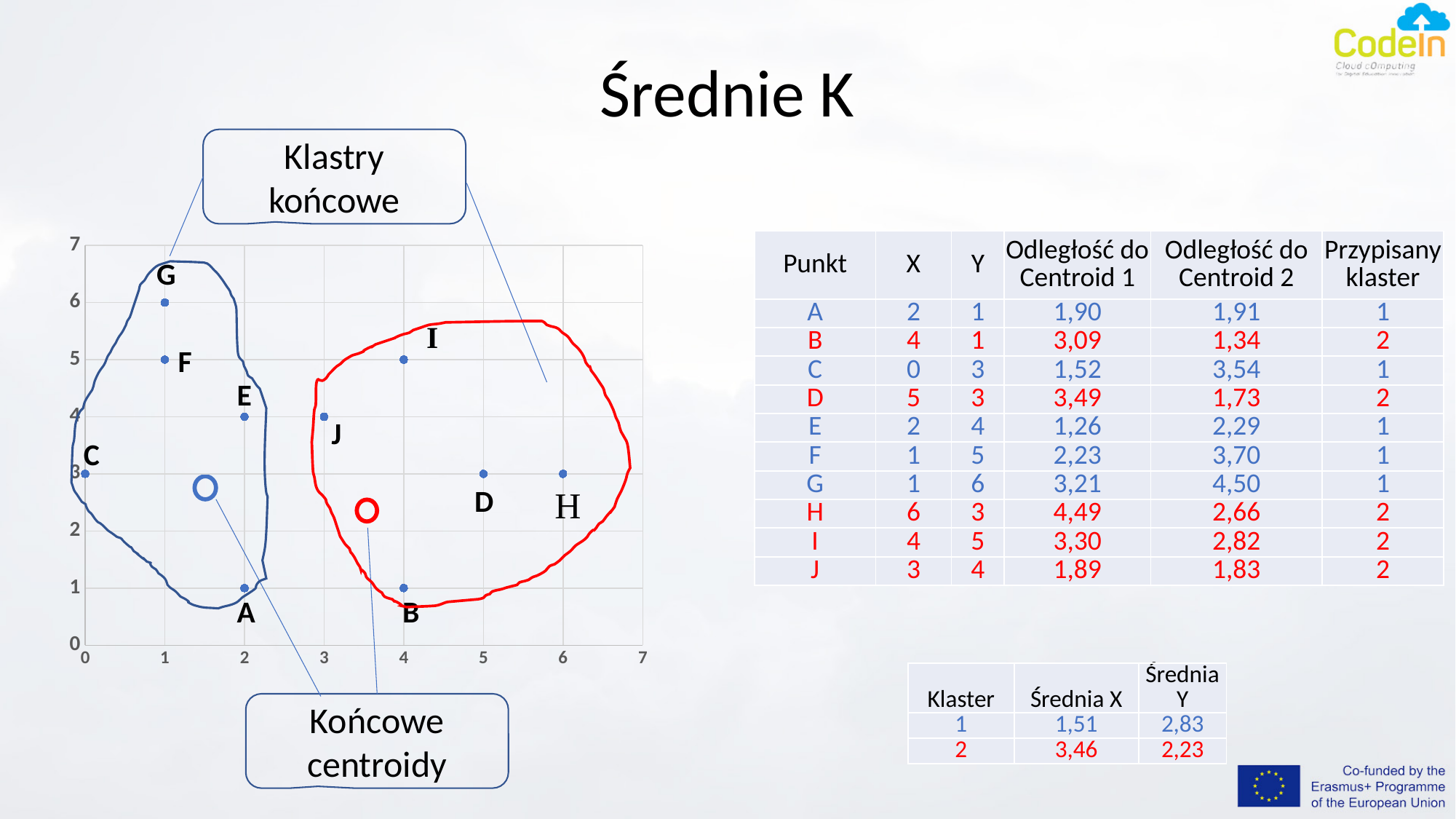

# Średnie K
Klastry końcowe

### Chart

| Category | Y |
|---|---|
| Punkt | X | Y | Odległość do Centroid 1 | Odległość do Centroid 2 | Przypisany klaster |
| --- | --- | --- | --- | --- | --- |
| A | 2 | 1 | 1,90 | 1,91 | 1 |
| B | 4 | 1 | 3,09 | 1,34 | 2 |
| C | 0 | 3 | 1,52 | 3,54 | 1 |
| D | 5 | 3 | 3,49 | 1,73 | 2 |
| E | 2 | 4 | 1,26 | 2,29 | 1 |
| F | 1 | 5 | 2,23 | 3,70 | 1 |
| G | 1 | 6 | 3,21 | 4,50 | 1 |
| H | 6 | 3 | 4,49 | 2,66 | 2 |
| I | 4 | 5 | 3,30 | 2,82 | 2 |
| J | 3 | 4 | 1,89 | 1,83 | 2 |
G

F
E
J
C

D

B
A
| Klaster | Średnia X | Średnia Y |
| --- | --- | --- |
| 1 | 1,51 | 2,83 |
| 2 | 3,46 | 2,23 |
Końcowe centroidy